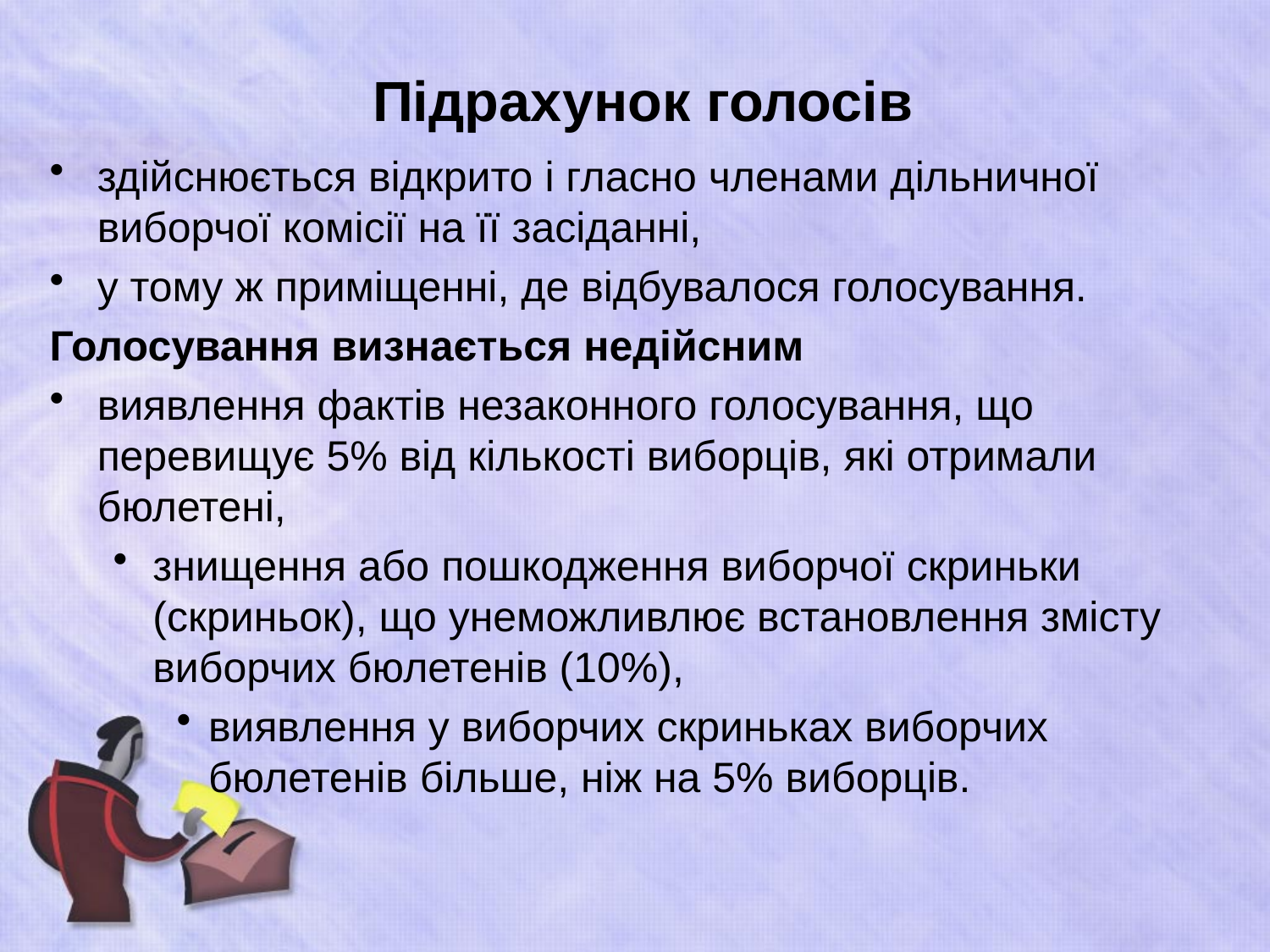

# Підрахунок голосів
здійснюється відкрито і гласно членами дільничної виборчої комісії на її засіданні,
у тому ж приміщенні, де відбувалося голосування.
Голосування визнається недійсним
виявлення фактів незаконного голосування, що перевищує 5% від кількості виборців, які отримали бюлетені,
знищення або пошкодження виборчої скриньки (скриньок), що унеможливлює встановлення змісту виборчих бюлетенів (10%),
виявлення у виборчих скриньках виборчих бюлетенів більше, ніж на 5% виборців.